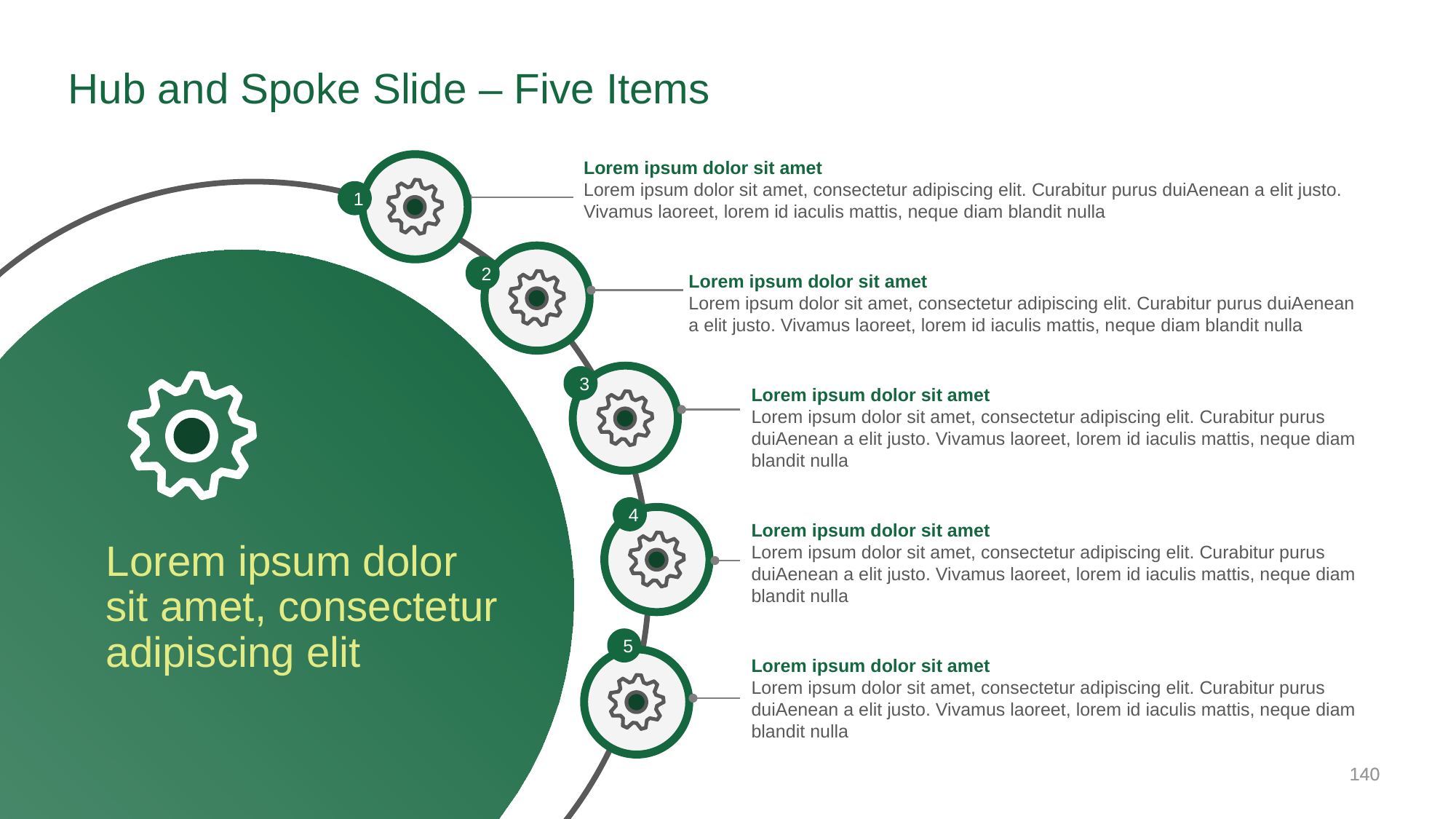

# Hub and Spoke Slide – Five Items
Lorem ipsum dolor sit amet
Lorem ipsum dolor sit amet, consectetur adipiscing elit. Curabitur purus duiAenean a elit justo. Vivamus laoreet, lorem id iaculis mattis, neque diam blandit nulla

1

2

Lorem ipsum dolor sit amet
Lorem ipsum dolor sit amet, consectetur adipiscing elit. Curabitur purus duiAenean a elit justo. Vivamus laoreet, lorem id iaculis mattis, neque diam blandit nulla

3
Lorem ipsum dolor sit amet
Lorem ipsum dolor sit amet, consectetur adipiscing elit. Curabitur purus duiAenean a elit justo. Vivamus laoreet, lorem id iaculis mattis, neque diam blandit nulla
4

Lorem ipsum dolor sit amet
Lorem ipsum dolor sit amet, consectetur adipiscing elit. Curabitur purus duiAenean a elit justo. Vivamus laoreet, lorem id iaculis mattis, neque diam blandit nulla
Lorem ipsum dolor sit amet, consectetur adipiscing elit
5
Lorem ipsum dolor sit amet
Lorem ipsum dolor sit amet, consectetur adipiscing elit. Curabitur purus duiAenean a elit justo. Vivamus laoreet, lorem id iaculis mattis, neque diam blandit nulla

140
140